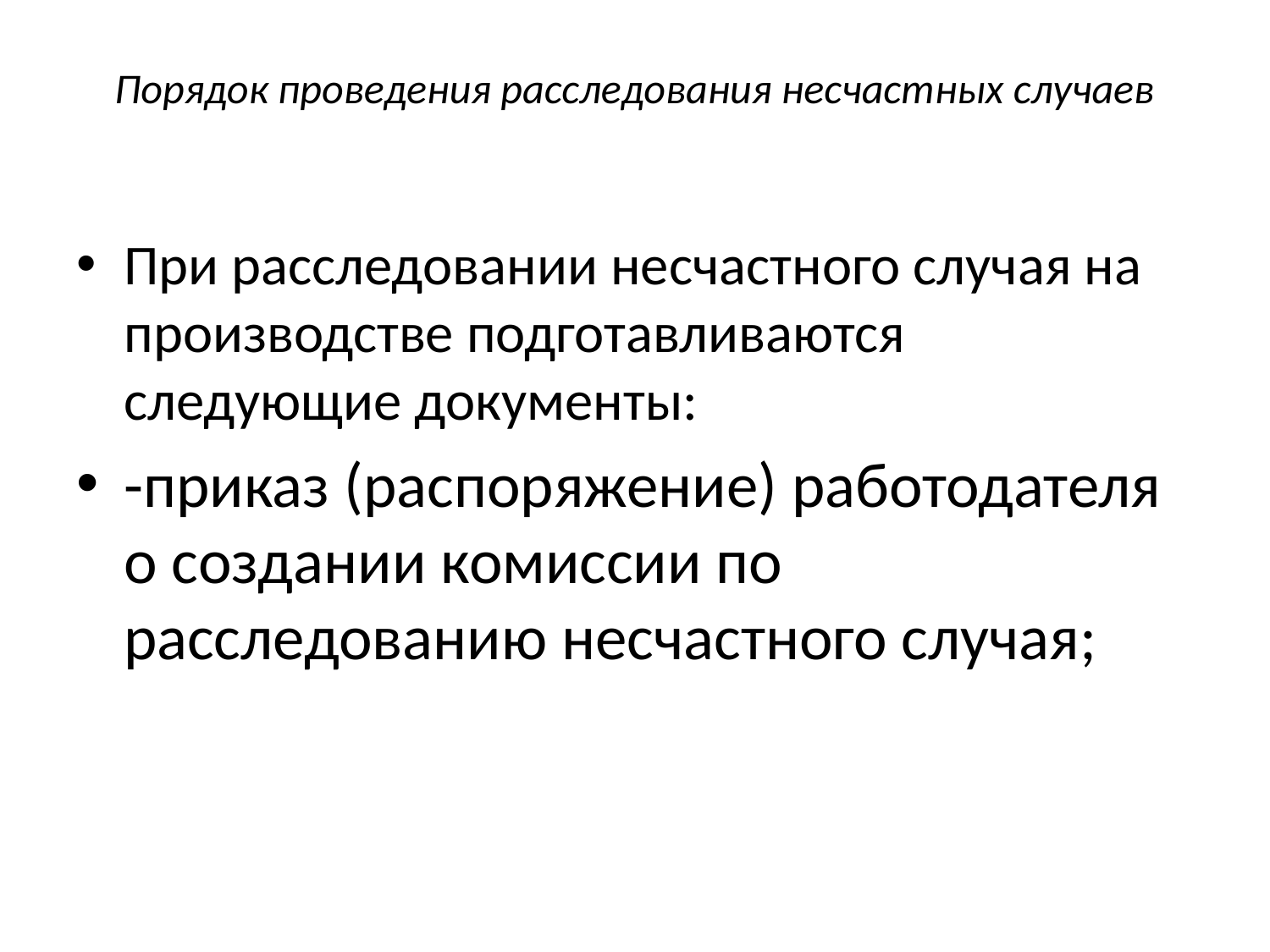

# Порядок проведения расследования несчастных случаев
При расследовании несчастного случая на производстве подготавливаются следующие документы:
-приказ (распоряжение) работодателя о создании комиссии по расследованию несчастного случая;